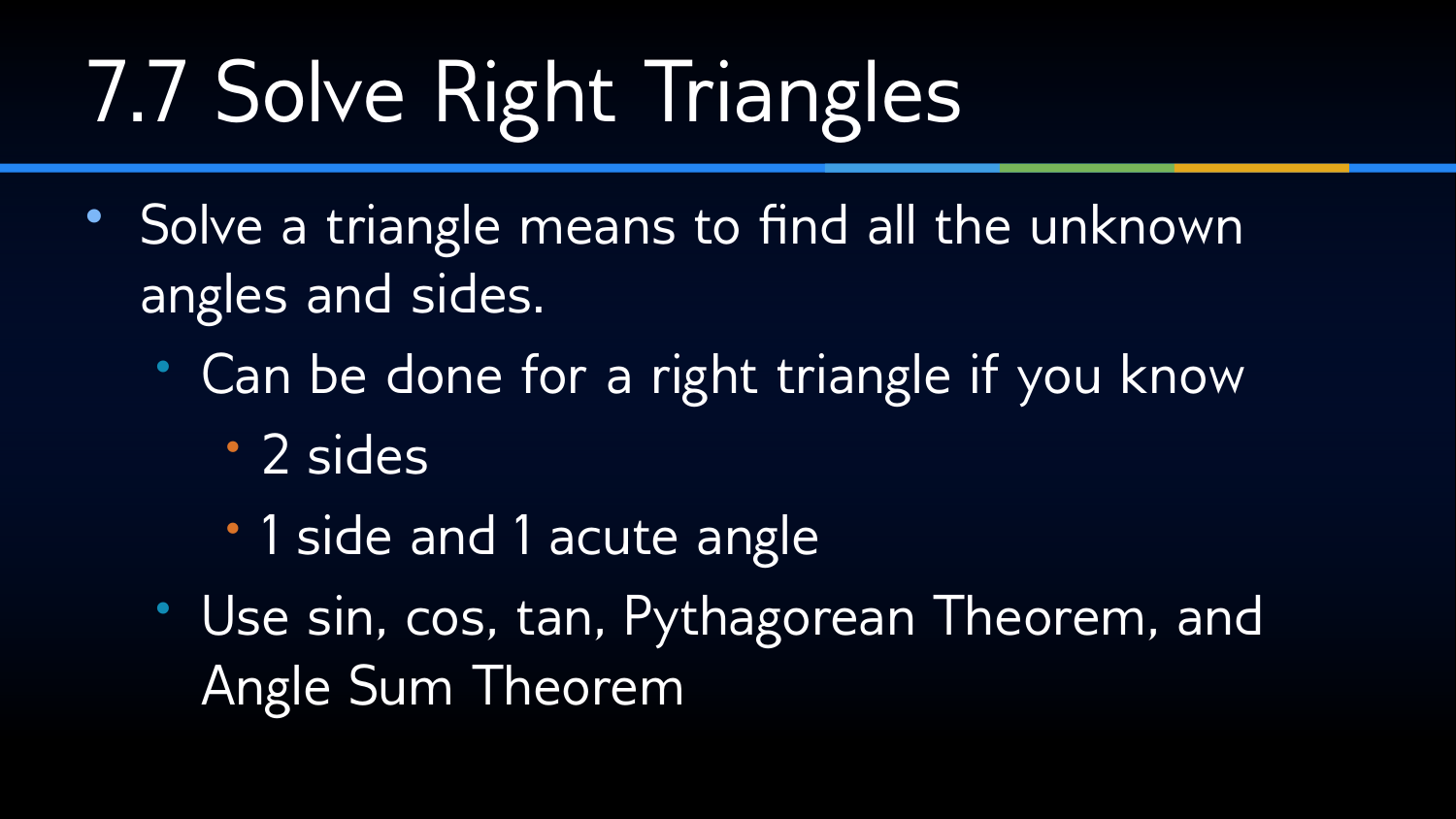

# 7.7 Solve Right Triangles
Solve a triangle means to find all the unknown angles and sides.
Can be done for a right triangle if you know
2 sides
1 side and 1 acute angle
Use sin, cos, tan, Pythagorean Theorem, and Angle Sum Theorem